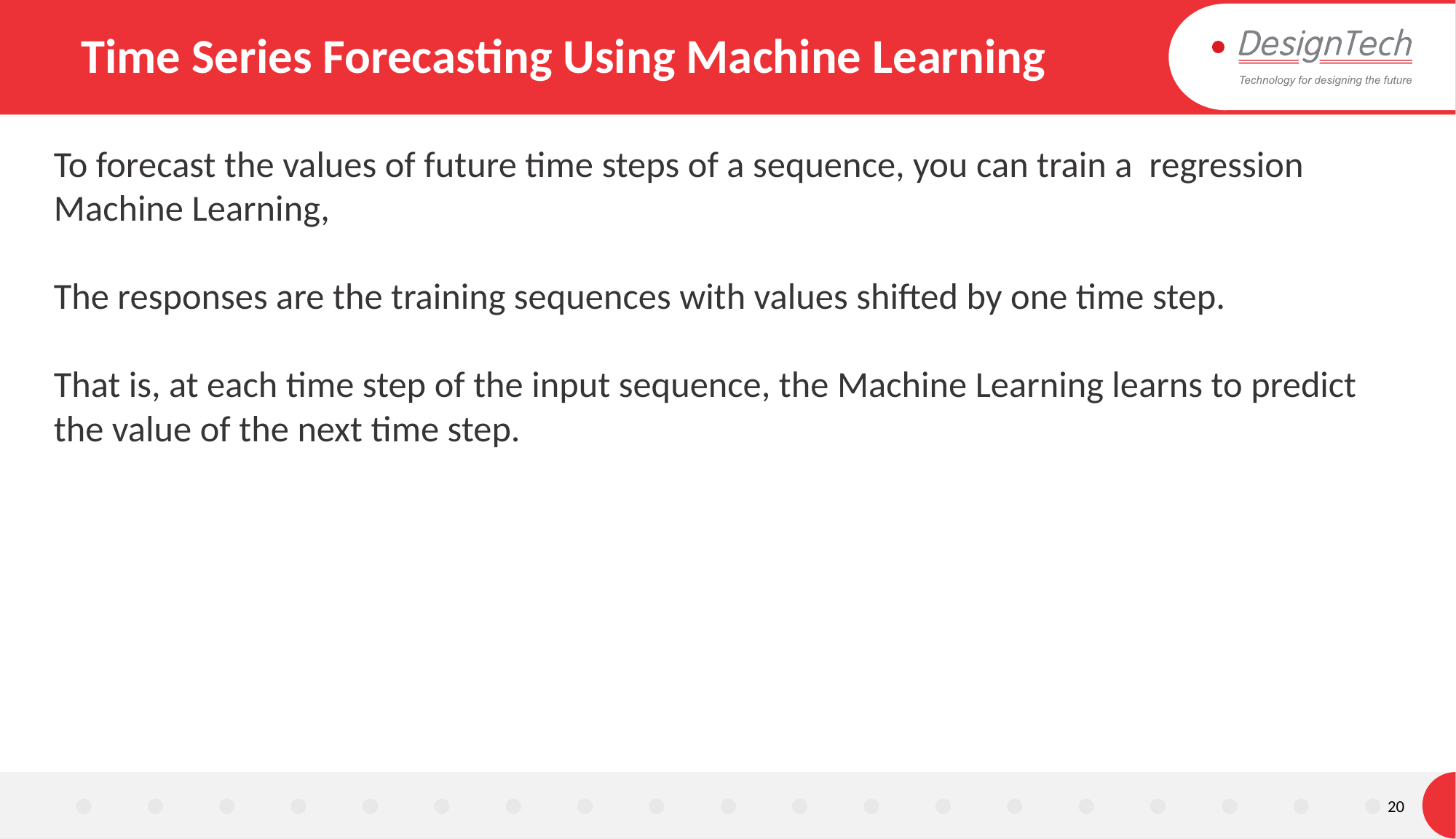

# Time Series Forecasting Using Machine Learning
To forecast the values of future time steps of a sequence, you can train a  regression Machine Learning,

The responses are the training sequences with values shifted by one time step.

That is, at each time step of the input sequence, the Machine Learning learns to predict the value of the next time step.
20